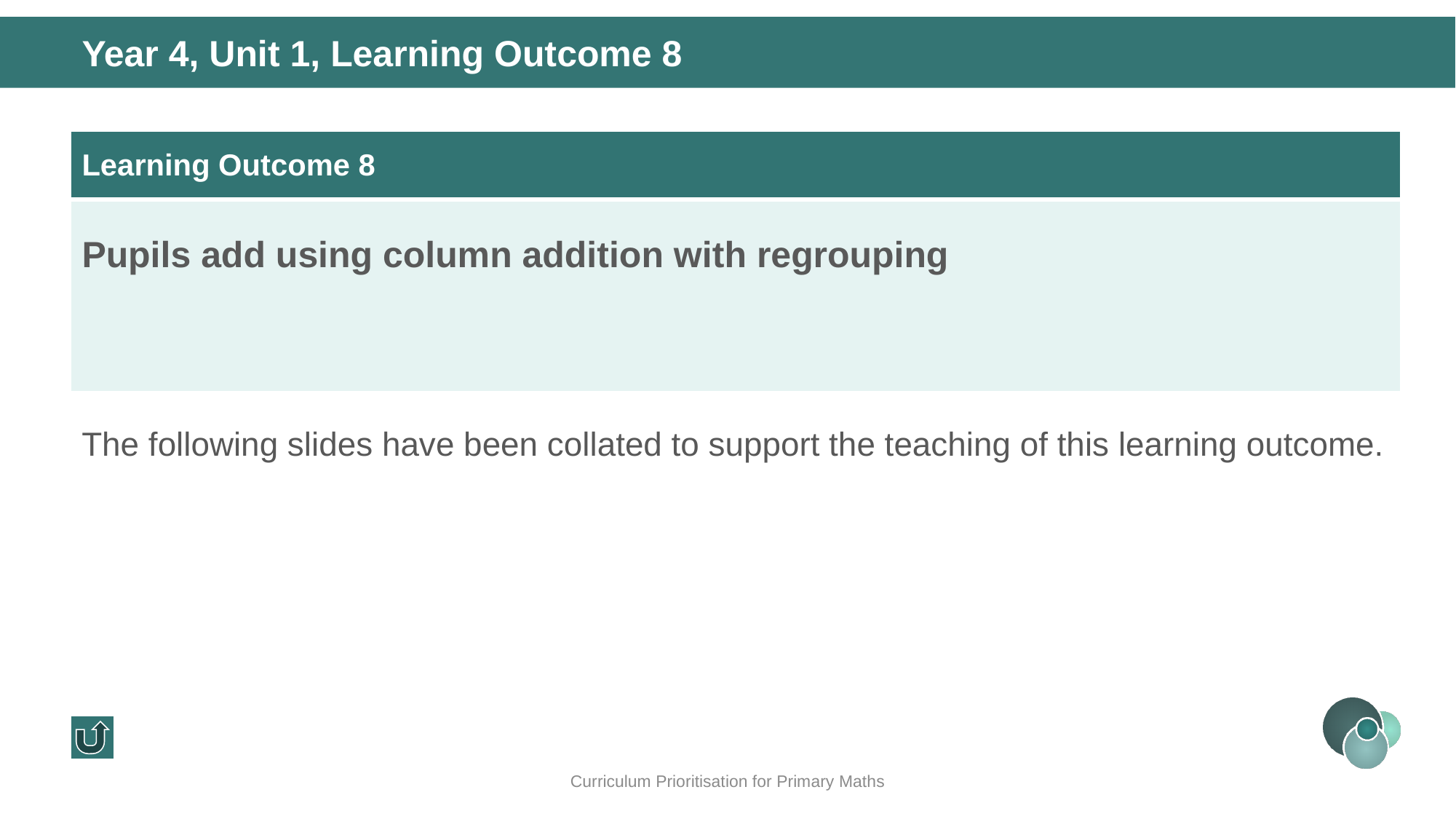

Year 4, Unit 1, Learning Outcome 8
| Learning Outcome 8 |
| --- |
| Pupils add using column addition with regrouping |
The following slides have been collated to support the teaching of this learning outcome.

Curriculum Prioritisation for Primary Maths